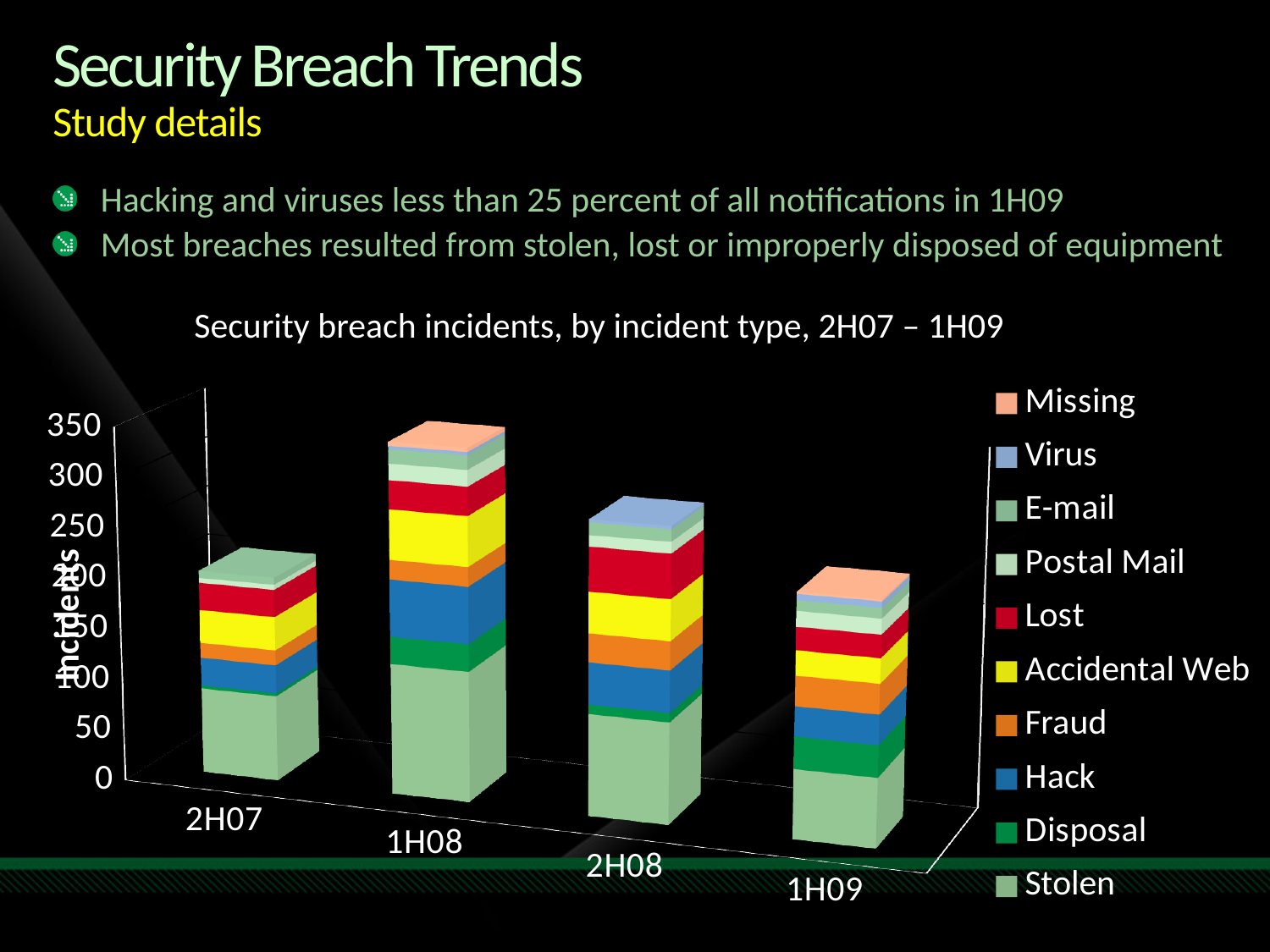

# Security Breach Trends Study details
Hacking and viruses less than 25 percent of all notifications in 1H09
Most breaches resulted from stolen, lost or improperly disposed of equipment
Security breach incidents, by incident type, 2H07 – 1H09

[unsupported chart]